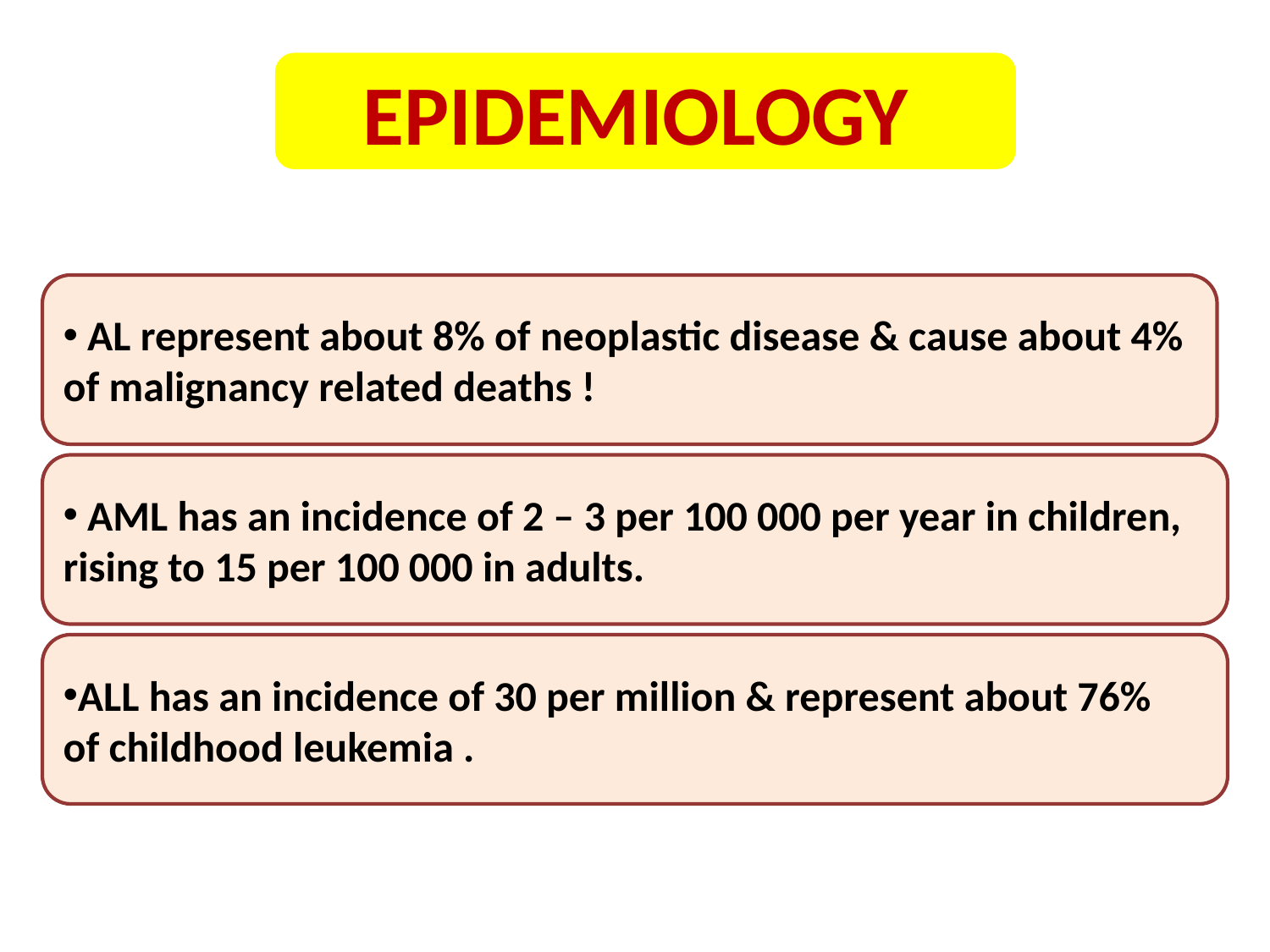

EPIDEMIOLOGY
 AL represent about 8% of neoplastic disease & cause about 4% of malignancy related deaths !
 AML has an incidence of 2 – 3 per 100 000 per year in children, rising to 15 per 100 000 in adults.
ALL has an incidence of 30 per million & represent about 76%  of childhood leukemia .